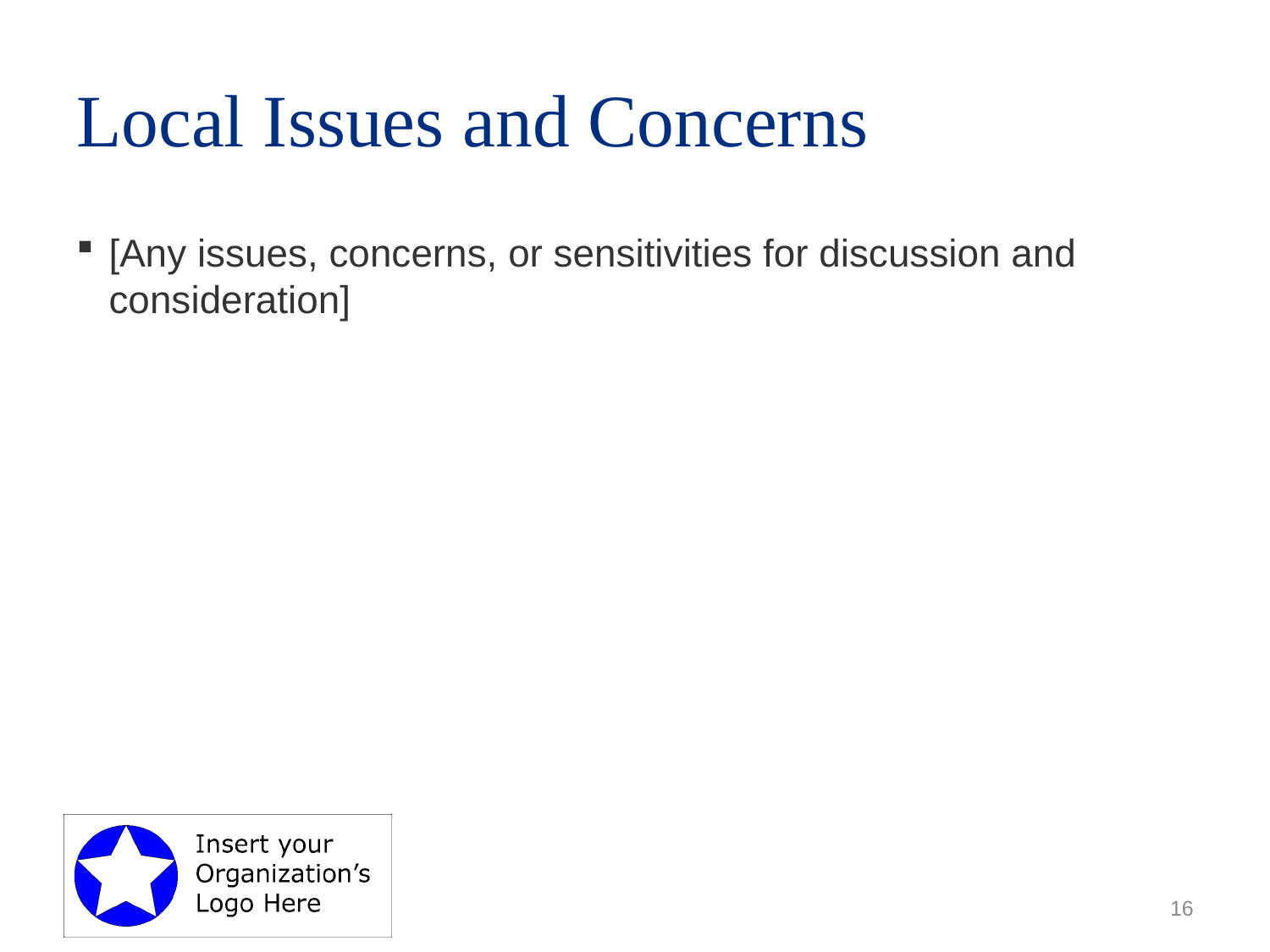

# Local Issues and Concerns
[Any issues, concerns, or sensitivities for discussion and consideration]
16